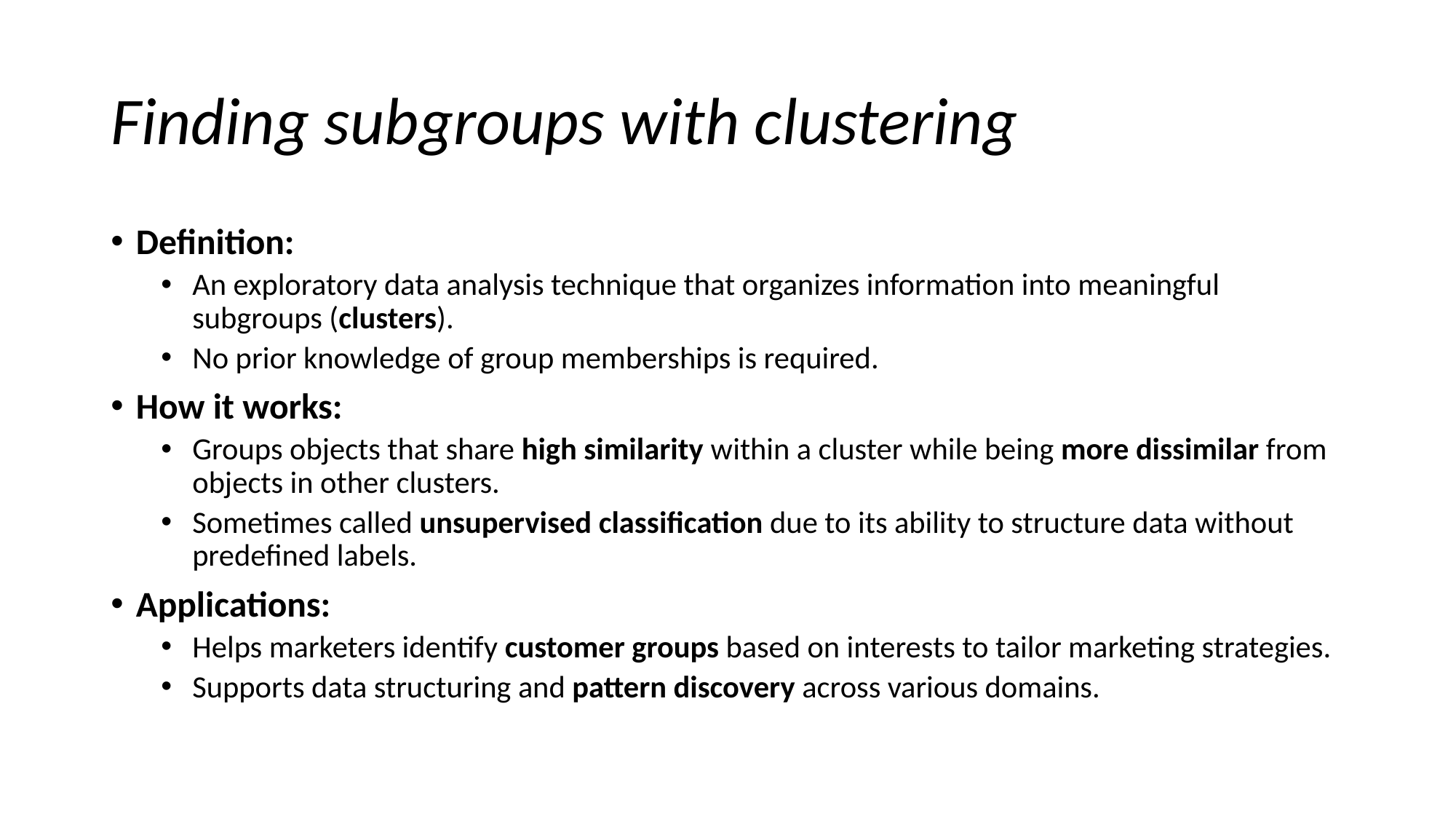

# Finding subgroups with clustering
Definition:
An exploratory data analysis technique that organizes information into meaningful subgroups (clusters).
No prior knowledge of group memberships is required.
How it works:
Groups objects that share high similarity within a cluster while being more dissimilar from objects in other clusters.
Sometimes called unsupervised classification due to its ability to structure data without predefined labels.
Applications:
Helps marketers identify customer groups based on interests to tailor marketing strategies.
Supports data structuring and pattern discovery across various domains.